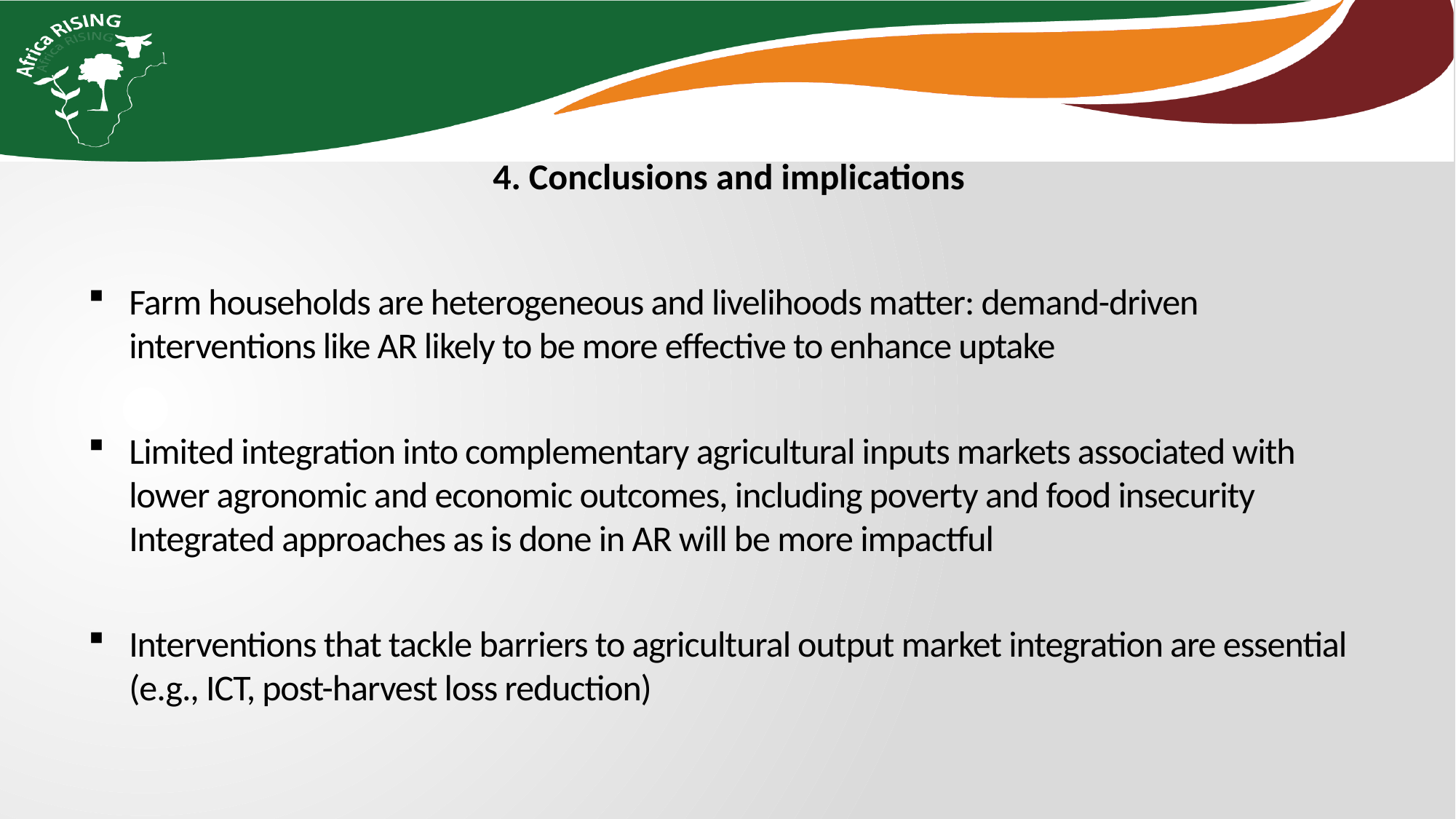

4. Conclusions and implications
Farm households are heterogeneous and livelihoods matter: demand-driven interventions like AR likely to be more effective to enhance uptake

Limited integration into complementary agricultural inputs markets associated with lower agronomic and economic outcomes, including poverty and food insecurity Integrated approaches as is done in AR will be more impactful

Interventions that tackle barriers to agricultural output market integration are essential (e.g., ICT, post-harvest loss reduction)